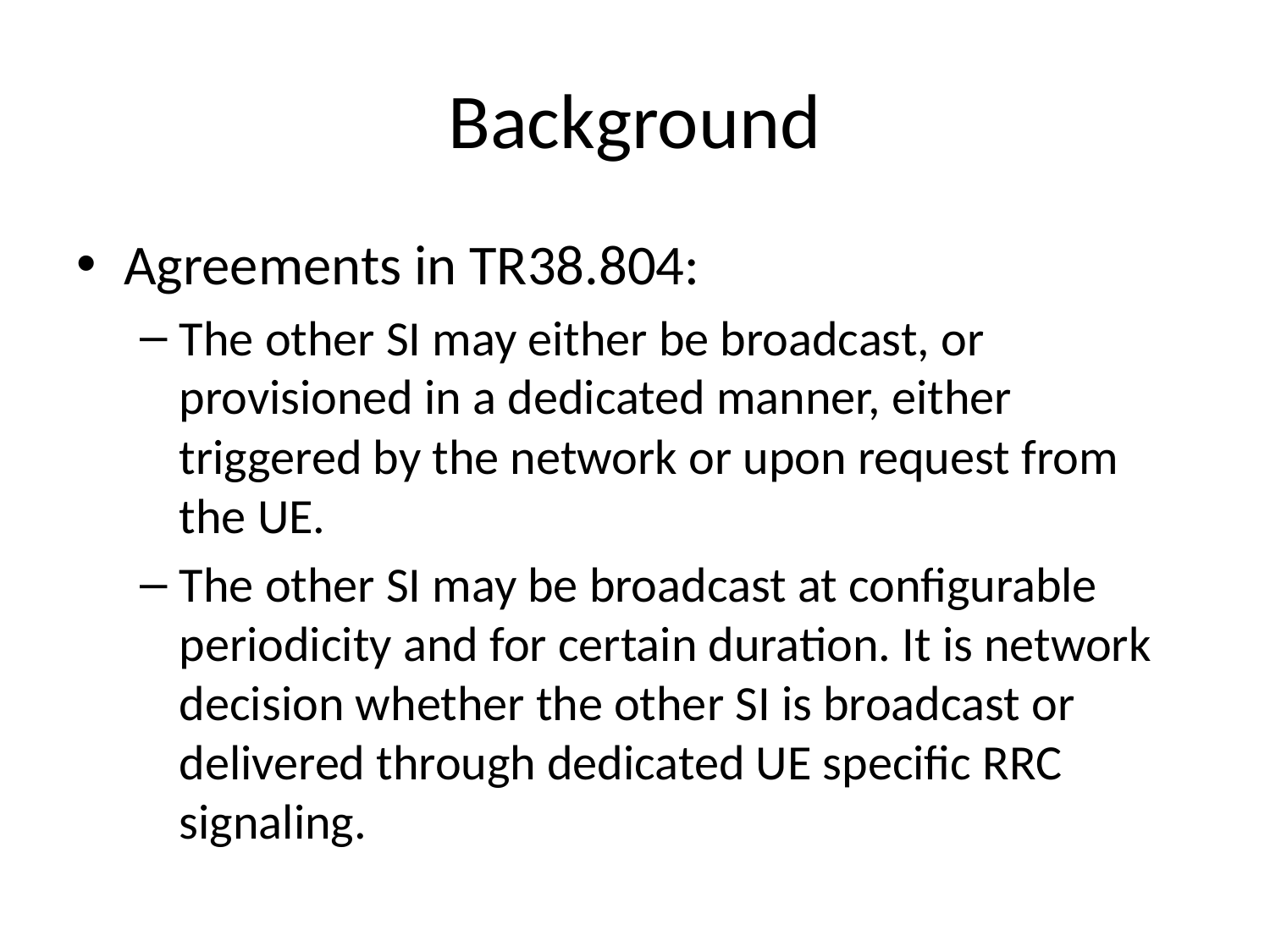

# Background
Agreements in TR38.804:
The other SI may either be broadcast, or provisioned in a dedicated manner, either triggered by the network or upon request from the UE.
The other SI may be broadcast at configurable periodicity and for certain duration. It is network decision whether the other SI is broadcast or delivered through dedicated UE specific RRC signaling.